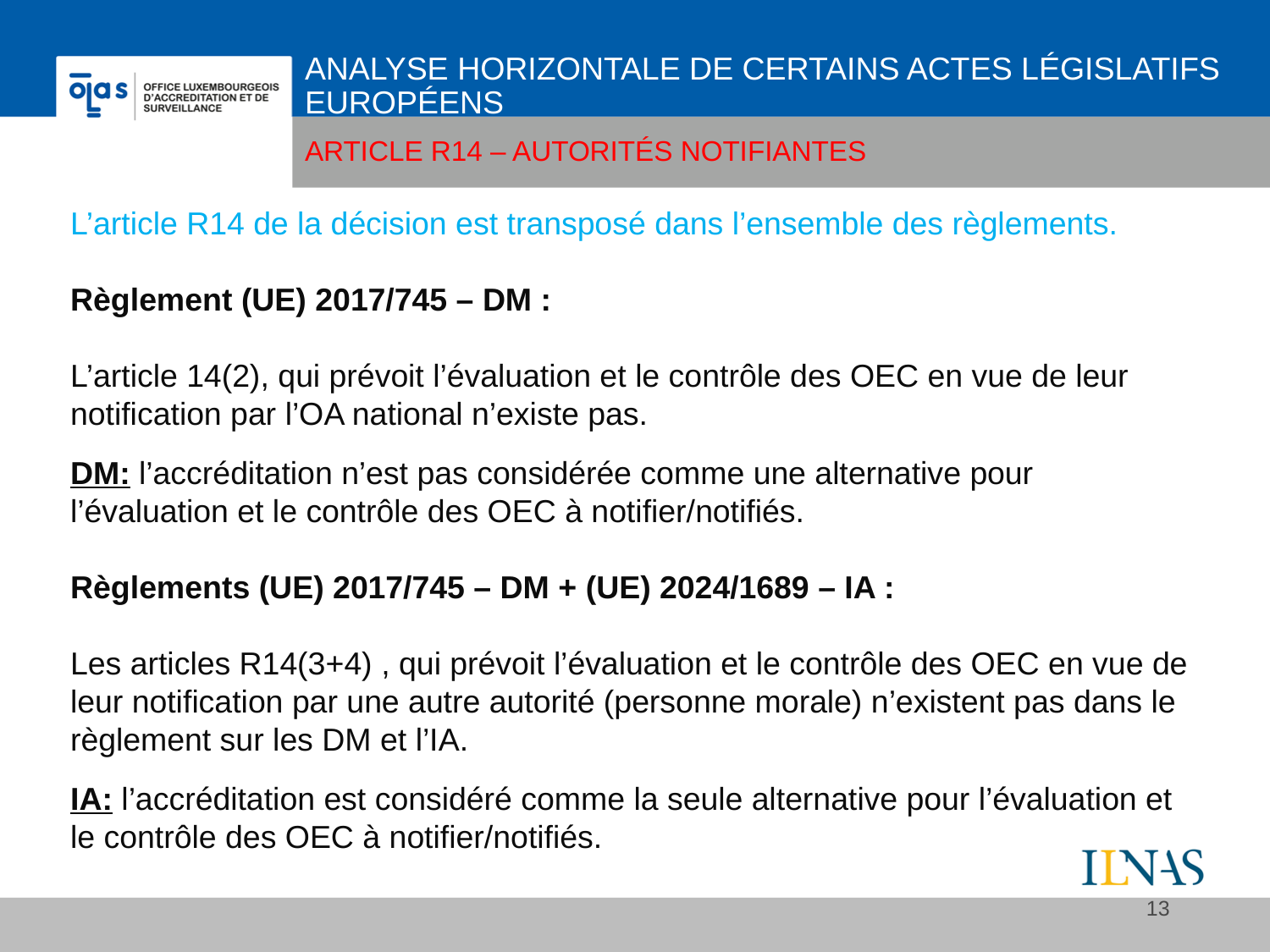

# Analyse horizontale de certains actes législatifs européens
Article R14 – Autorités notifiantes
L’article R14 de la décision est transposé dans l’ensemble des règlements.

Règlement (UE) 2017/745 – DM :

L’article 14(2), qui prévoit l’évaluation et le contrôle des OEC en vue de leur notification par l’OA national n’existe pas.
DM: l’accréditation n’est pas considérée comme une alternative pour l’évaluation et le contrôle des OEC à notifier/notifiés.

Règlements (UE) 2017/745 – DM + (UE) 2024/1689 – IA :

Les articles R14(3+4) , qui prévoit l’évaluation et le contrôle des OEC en vue de leur notification par une autre autorité (personne morale) n’existent pas dans le règlement sur les DM et l’IA.
IA: l’accréditation est considéré comme la seule alternative pour l’évaluation et le contrôle des OEC à notifier/notifiés.

13